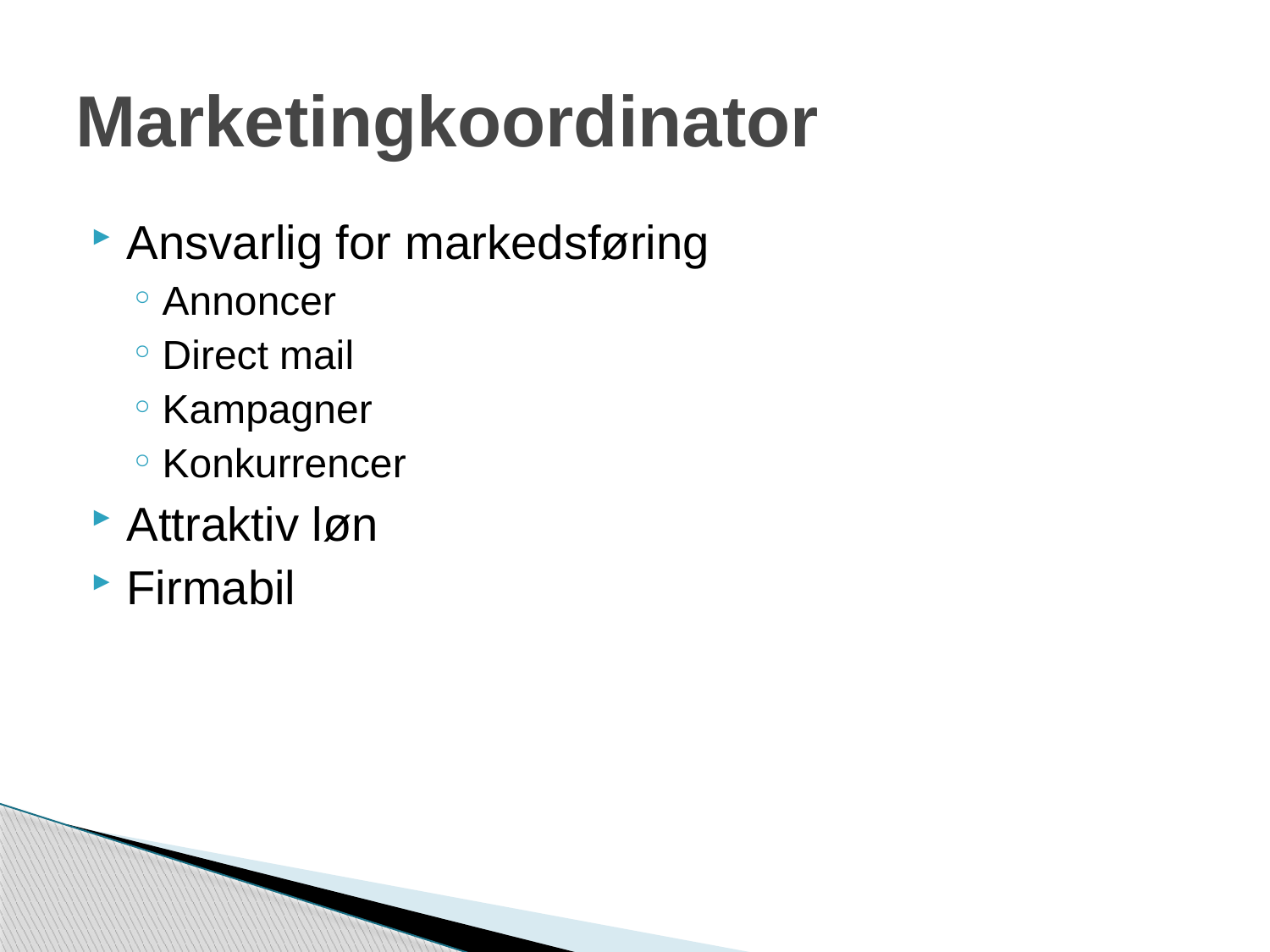

# Marketingkoordinator
Ansvarlig for markedsføring
Annoncer
Direct mail
Kampagner
Konkurrencer
Attraktiv løn
Firmabil